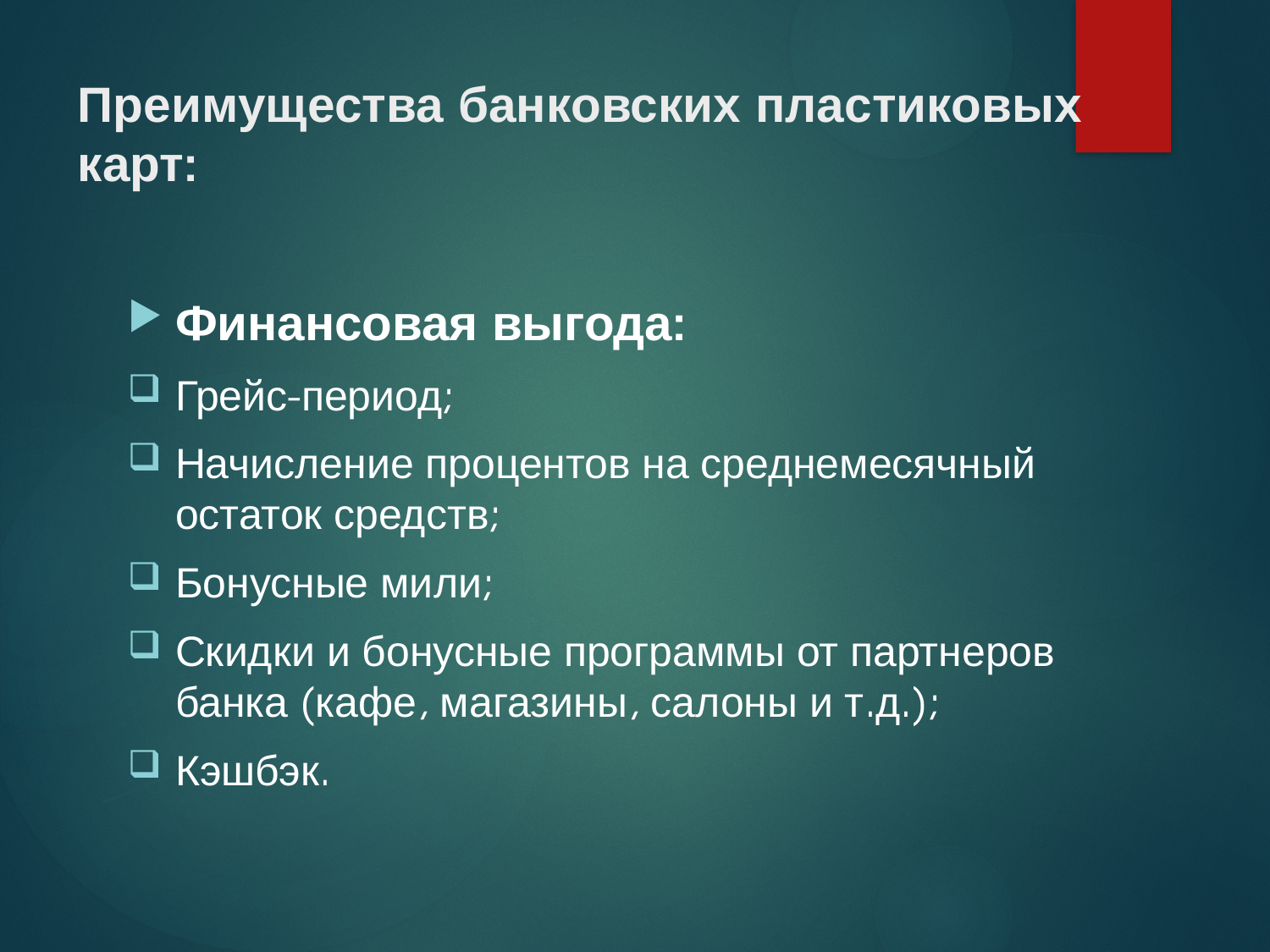

# Преимущества банковских пластиковых карт:
Финансовая выгода:
Грейс-период;
Начисление процентов на среднемесячный остаток средств;
Бонусные мили;
Скидки и бонусные программы от партнеров банка (кафе, магазины, салоны и т.д.);
Кэшбэк.